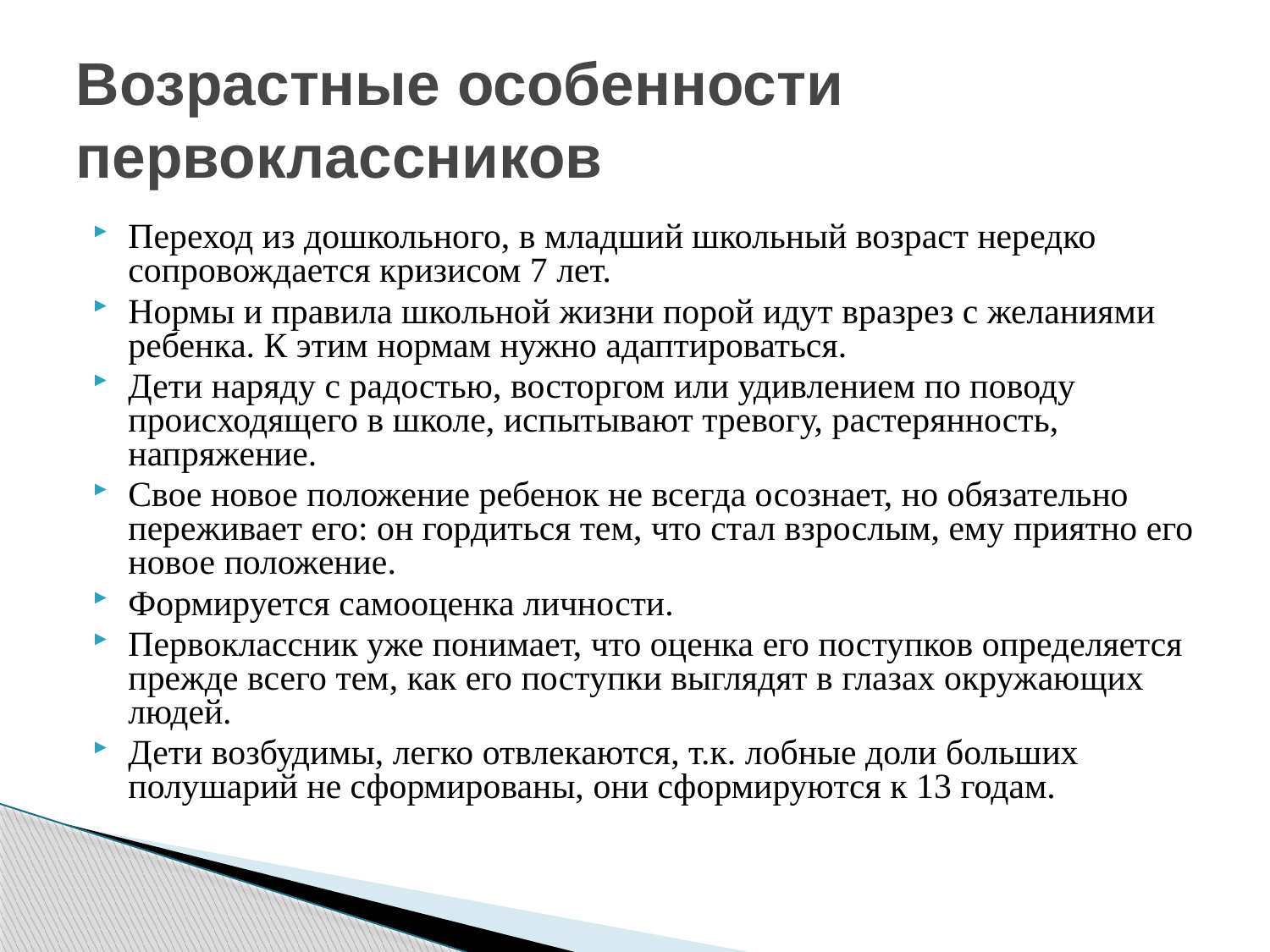

# Возрастные особенности первоклассников

Переход из дошкольного, в младший школьный возраст нередко сопровождается кризисом 7 лет.
Нормы и правила школьной жизни порой идут вразрез с желаниями ребенка. К этим нормам нужно адаптироваться.
Дети наряду с радостью, восторгом или удивлением по поводу происходящего в школе, испытывают тревогу, растерянность, напряжение.
Свое новое положение ребенок не всегда осознает, но обязательно переживает его: он гордиться тем, что стал взрослым, ему приятно его новое положение.
Формируется самооценка личности.
Первоклассник уже понимает, что оценка его поступков определяется прежде всего тем, как его поступки выглядят в глазах окружающих людей.
Дети возбудимы, легко отвлекаются, т.к. лобные доли больших полушарий не сформированы, они сформируются к 13 годам.